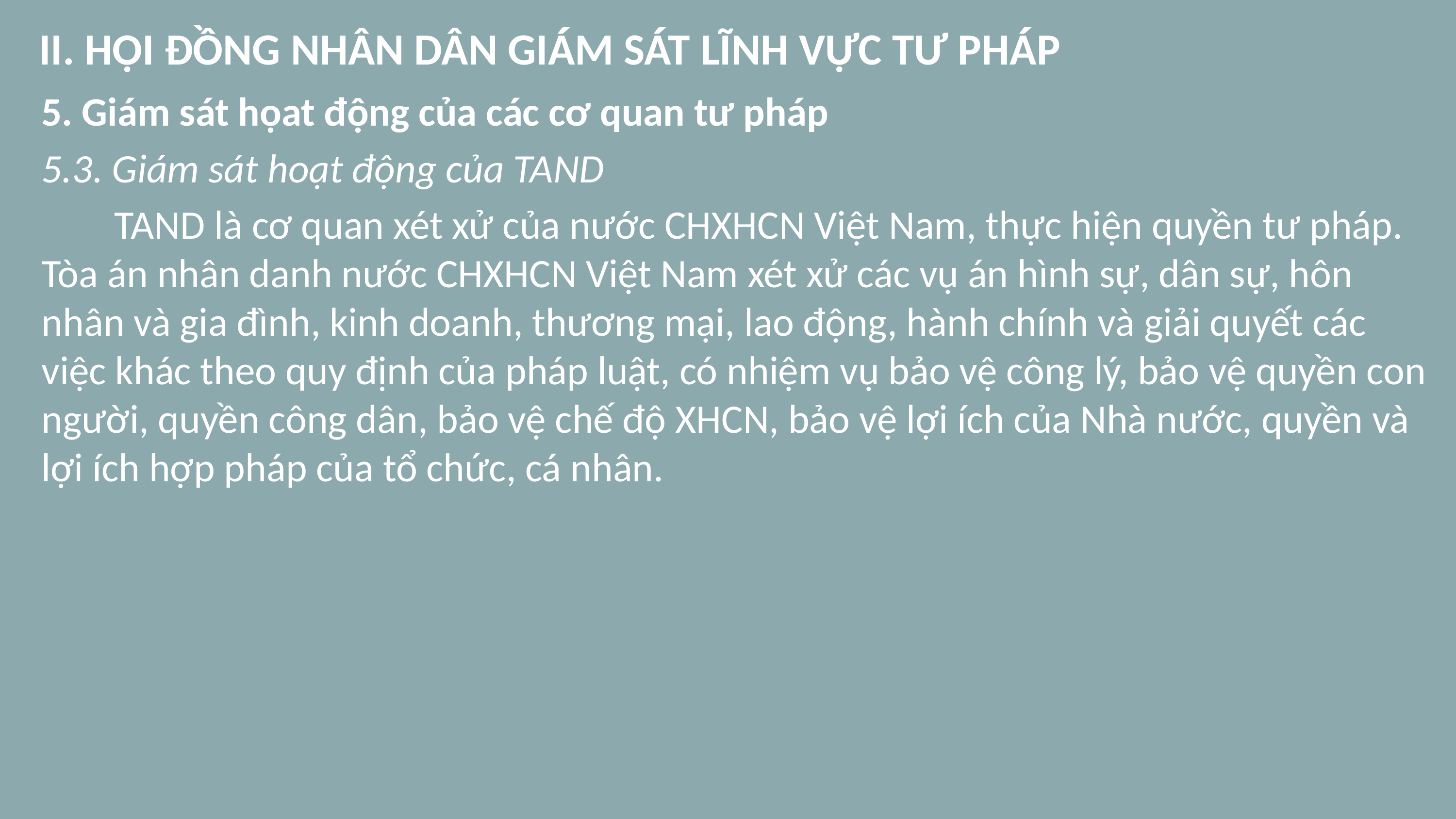

# II. HỘI ĐỒNG NHÂN DÂN GIÁM SÁT LĨNH VỰC TƯ PHÁP
5. Giám sát họat động của các cơ quan tư pháp
5.3. Giám sát hoạt động của TAND
 	TAND là cơ quan xét xử của nước CHXHCN Việt Nam, thực hiện quyền tư pháp. Tòa án nhân danh nước CHXHCN Việt Nam xét xử các vụ án hình sự, dân sự, hôn nhân và gia đình, kinh doanh, thương mại, lao động, hành chính và giải quyết các việc khác theo quy định của pháp luật, có nhiệm vụ bảo vệ công lý, bảo vệ quyền con người, quyền công dân, bảo vệ chế độ XHCN, bảo vệ lợi ích của Nhà nước, quyền và lợi ích hợp pháp của tổ chức, cá nhân.